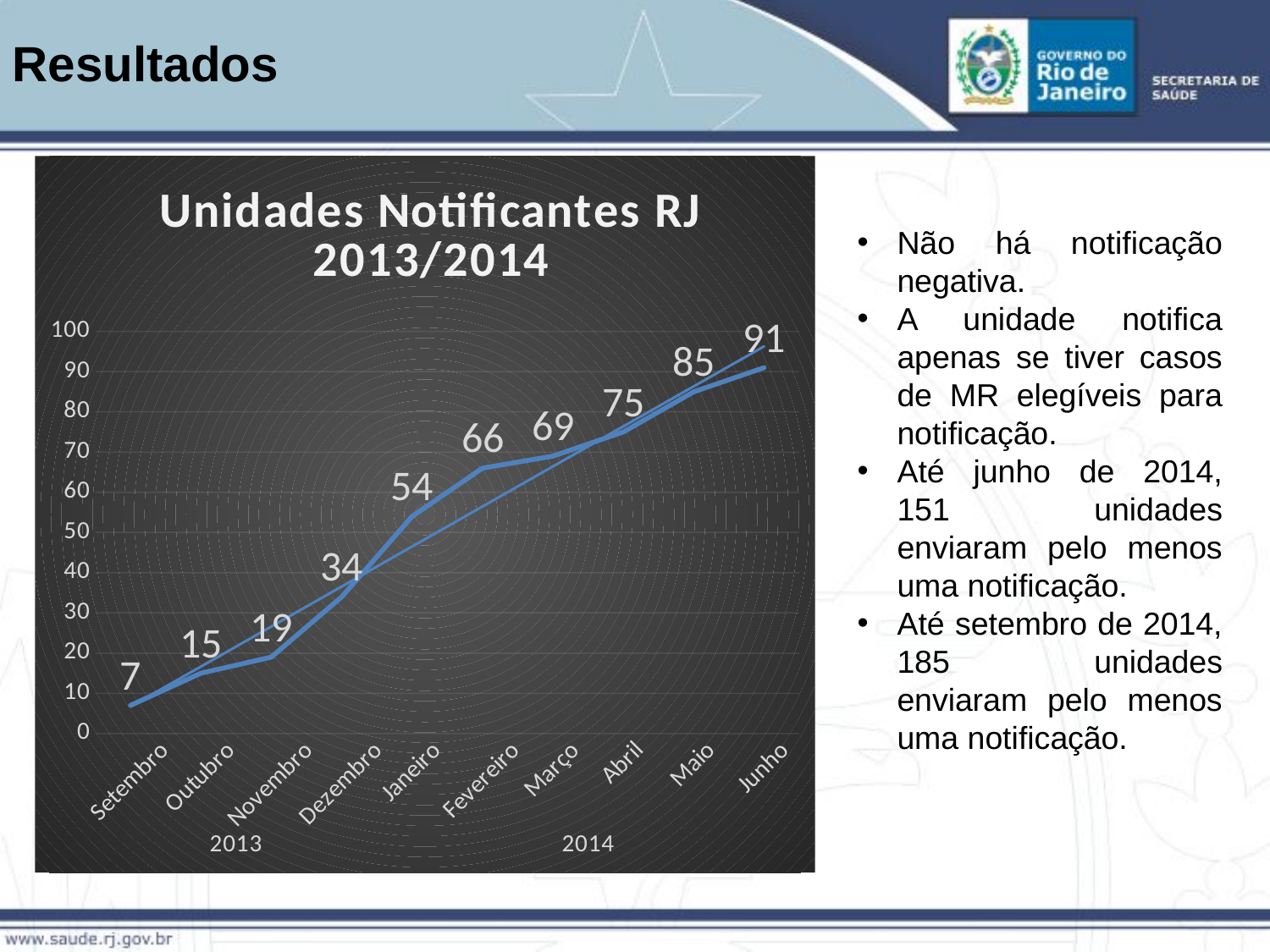

Resultados

### Chart: Unidades Notificantes RJ 2013/2014

| Category | N notificantes |
|---|---|
| Setembro | 7.0 |
| Outubro | 15.0 |
| Novembro | 19.0 |
| Dezembro | 34.0 |
| Janeiro | 54.0 |
| Fevereiro | 66.0 |
| Março | 69.0 |
| Abril | 75.0 |
| Maio | 85.0 |
| Junho | 91.0 |
Não há notificação negativa.
A unidade notifica apenas se tiver casos de MR elegíveis para notificação.
Até junho de 2014, 151 unidades enviaram pelo menos uma notificação.
Até setembro de 2014, 185 unidades enviaram pelo menos uma notificação.